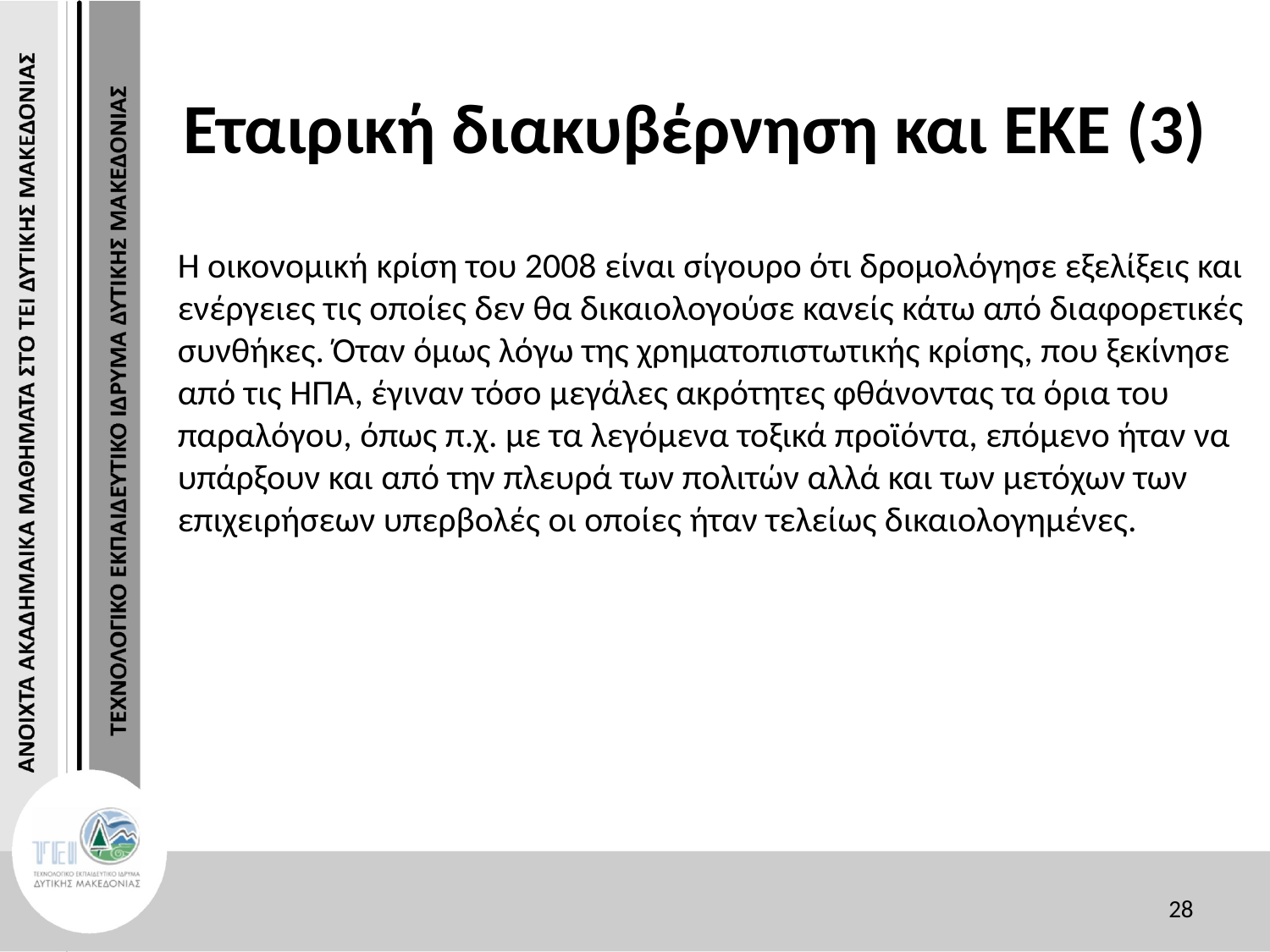

# Εταιρική διακυβέρνηση και ΕΚΕ (3)
Η οικονομική κρίση του 2008 είναι σίγουρο ότι δρομολόγησε εξελίξεις και ενέργειες τις οποίες δεν θα δικαιολογούσε κανείς κάτω από διαφορετικές συνθήκες. Όταν όμως λόγω της χρηματοπιστωτικής κρίσης, που ξεκίνησε από τις ΗΠΑ, έγιναν τόσο μεγάλες ακρότητες φθάνοντας τα όρια του παραλόγου, όπως π.χ. με τα λεγόμενα τοξικά προϊόντα, επόμενο ήταν να υπάρξουν και από την πλευρά των πολιτών αλλά και των μετόχων των επιχειρήσεων υπερβολές οι οποίες ήταν τελείως δικαιολογημένες.
28